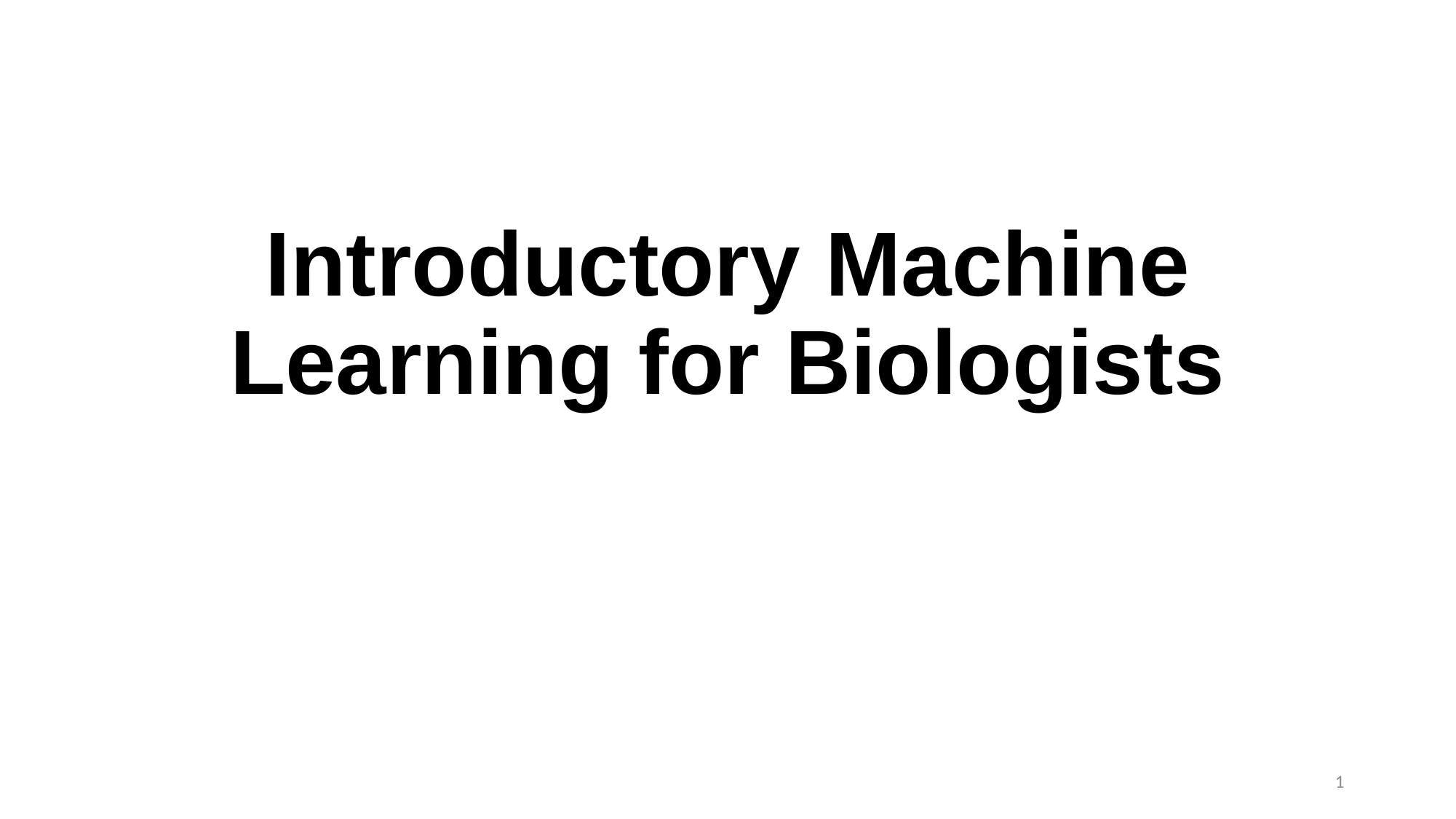

# Introductory Machine Learning for Biologists

1